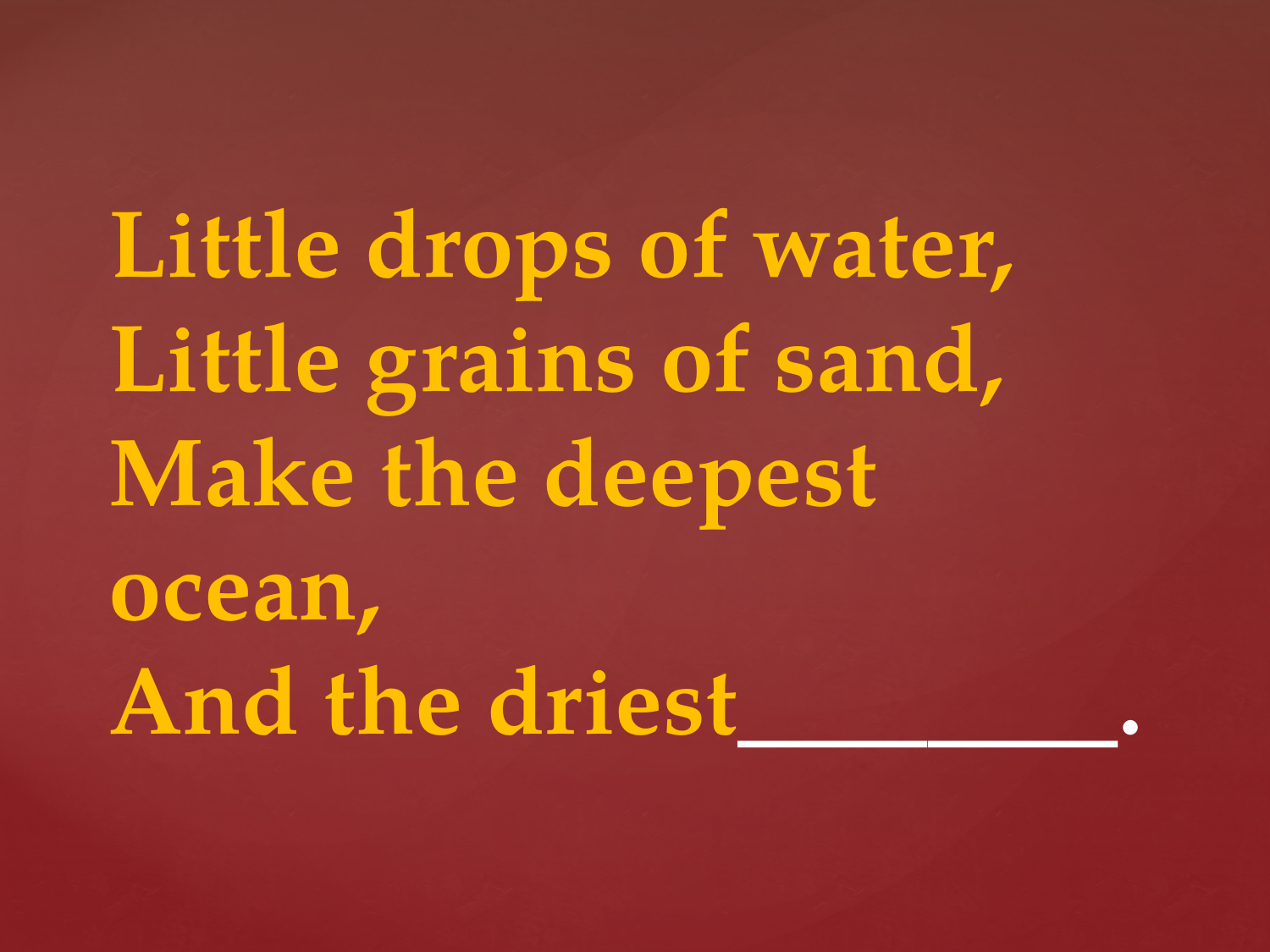

Little drops of water,
Little grains of sand,
Make the deepest ocean,
And the driest________.